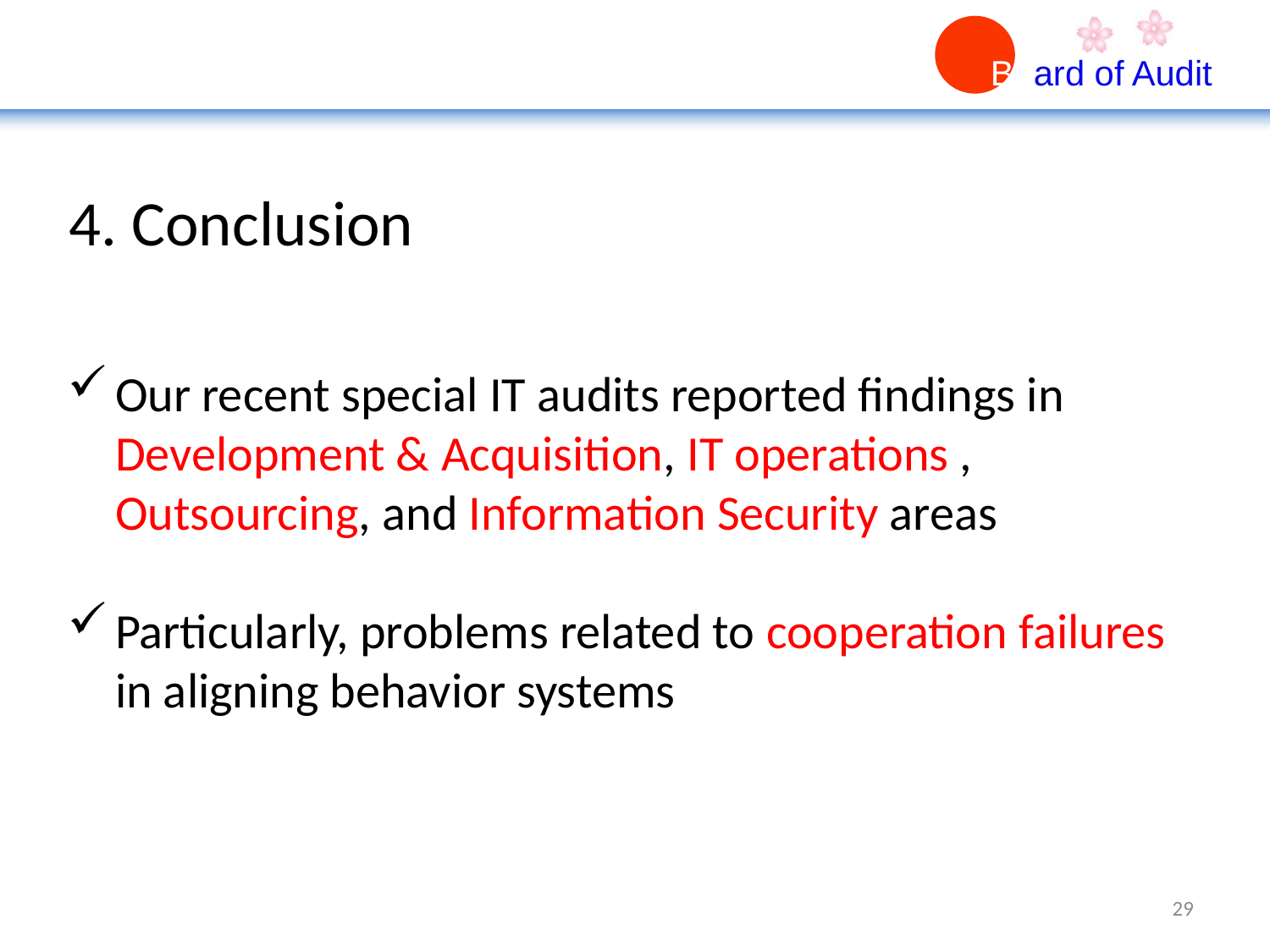

4. Conclusion
Our recent special IT audits reported findings in Development & Acquisition, IT operations , Outsourcing, and Information Security areas

Particularly, problems related to cooperation failures in aligning behavior systems

29